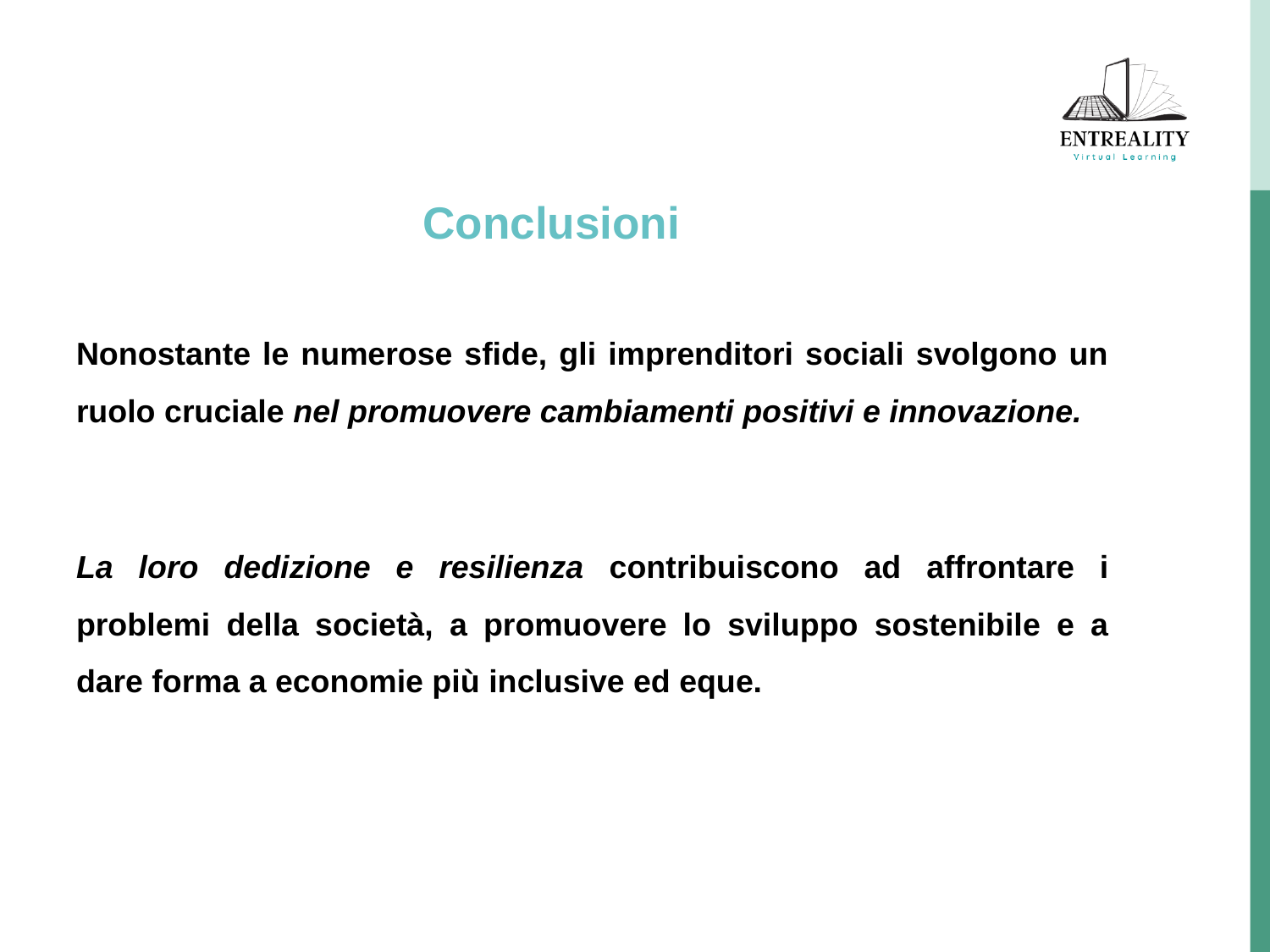

# Conclusioni

Nonostante le numerose sfide, gli imprenditori sociali svolgono un ruolo cruciale nel promuovere cambiamenti positivi e innovazione.

La loro dedizione e resilienza contribuiscono ad affrontare i problemi della società, a promuovere lo sviluppo sostenibile e a dare forma a economie più inclusive ed eque.